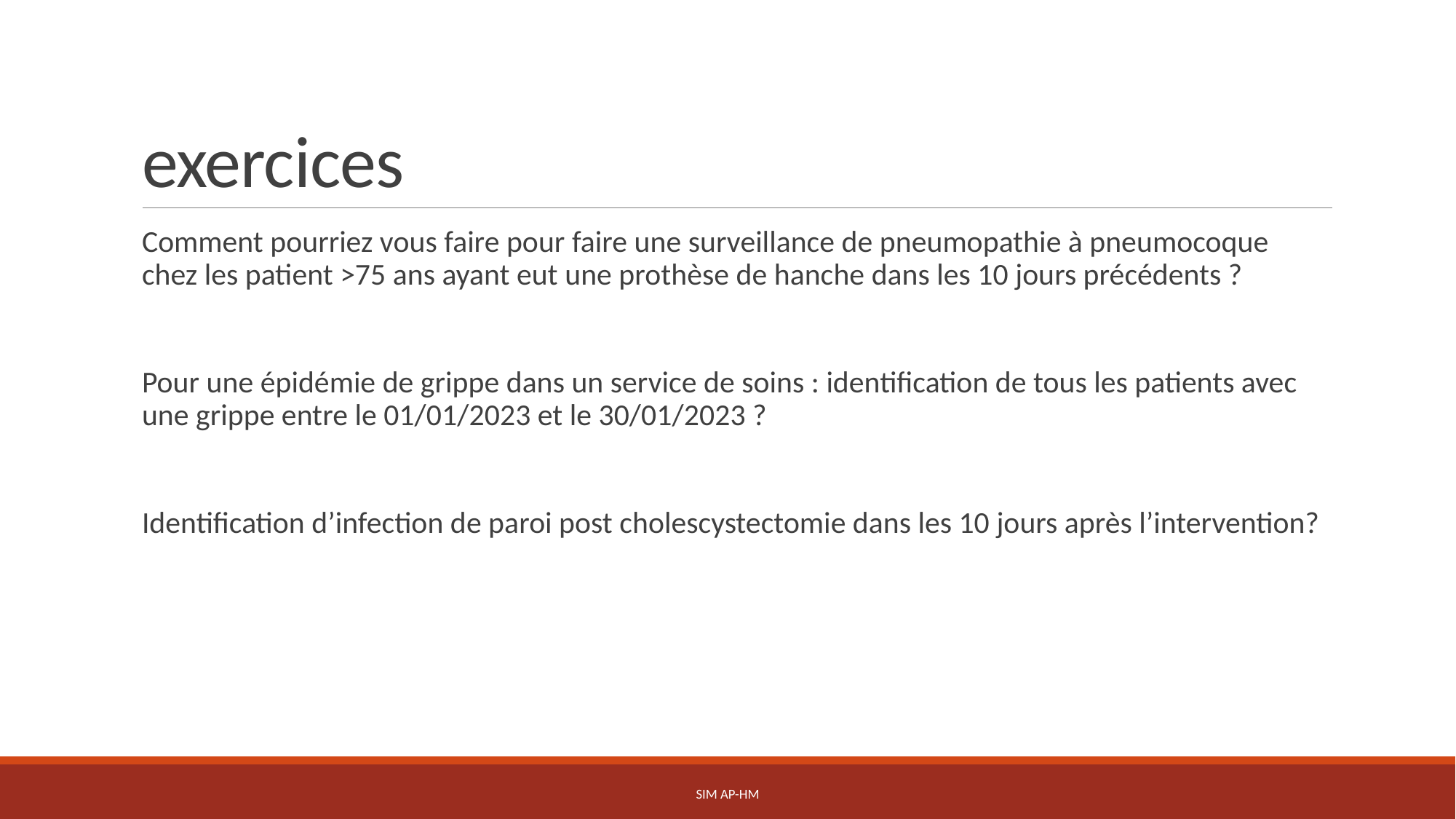

# exercices
Comment pourriez vous faire pour faire une surveillance de pneumopathie à pneumocoque chez les patient >75 ans ayant eut une prothèse de hanche dans les 10 jours précédents ?

Pour une épidémie de grippe dans un service de soins : identification de tous les patients avec une grippe entre le 01/01/2023 et le 30/01/2023 ?

Identification d’infection de paroi post cholescystectomie dans les 10 jours après l’intervention?

SIM AP-HM